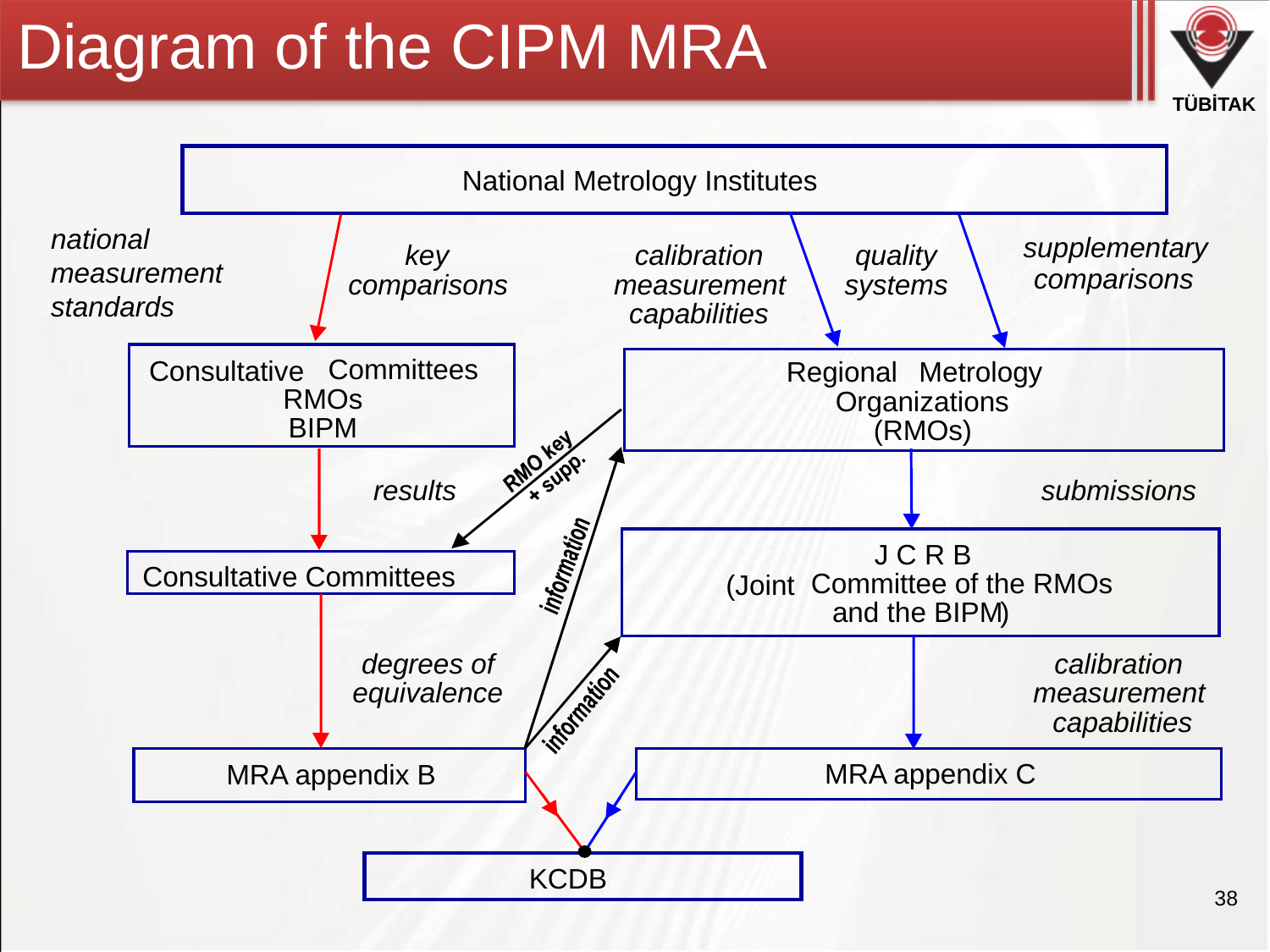

Diagram of the CIPM MRA

National Metrology Institutes

national
measurement
standards
supplementary
key
calibration
quality
comparisons
comparisons
measurement
systems
capabilities

Committees
Consultative
Regional
Metrology
RMOs
Organizations
BIPM
(RMOs)
results
submissions

J C R B

Consultative Committees
Committee of the RMOs
(Joint
and the BIPM
)

degrees of
calibration
equivalence
measurement

capabilities

MRA
appendix C
MRA
appendix B

KCDB
38